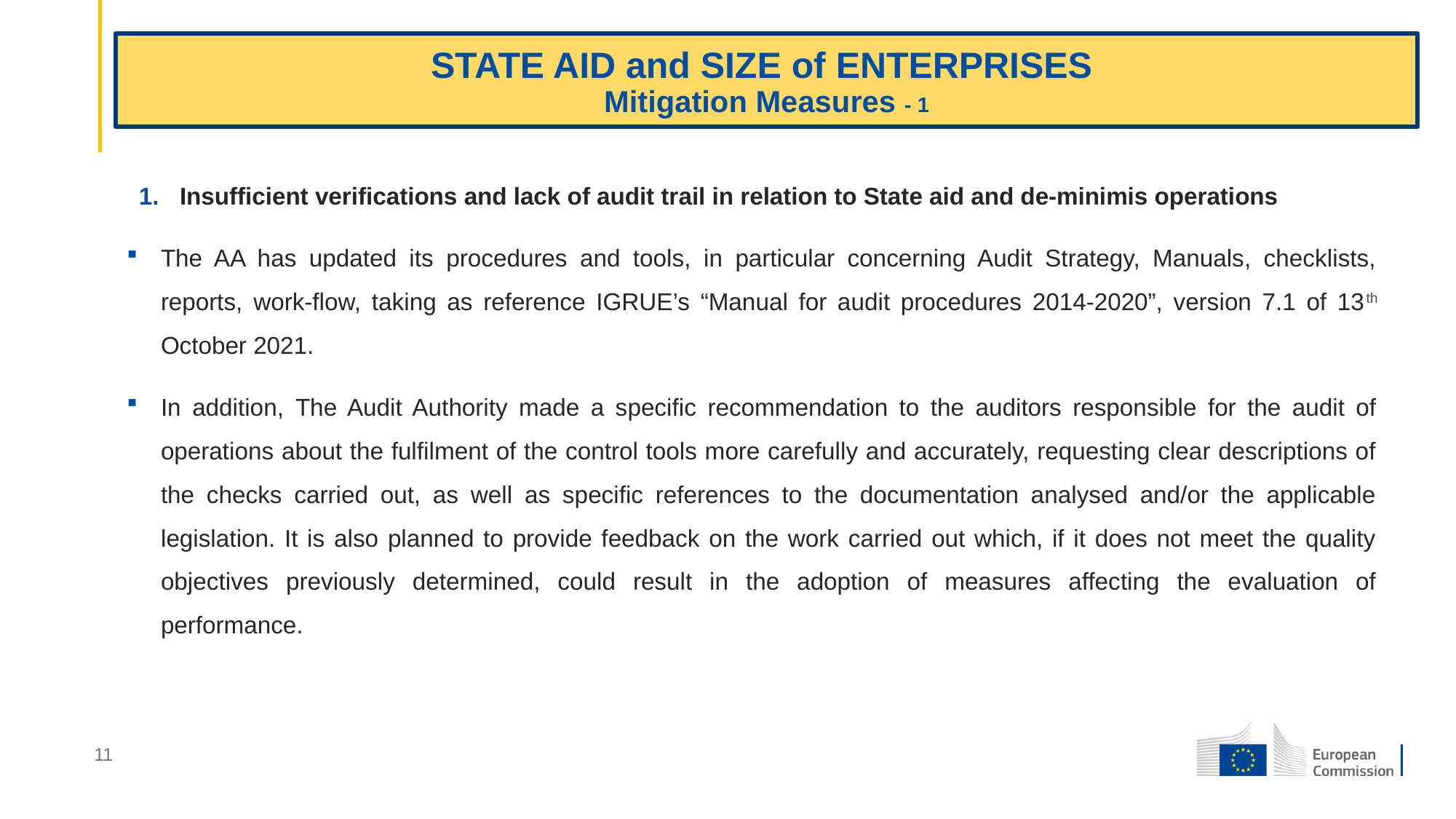

# STATE AID and SIZE of ENTERPRISES Mitigation Measures - 1
Insufficient verifications and lack of audit trail in relation to State aid and de-minimis operations
The AA has updated its procedures and tools, in particular concerning Audit Strategy, Manuals, checklists, reports, work-flow, taking as reference IGRUE’s “Manual for audit procedures 2014-2020”, version 7.1 of 13th October 2021.
In addition, The Audit Authority made a specific recommendation to the auditors responsible for the audit of operations about the fulfilment of the control tools more carefully and accurately, requesting clear descriptions of the checks carried out, as well as specific references to the documentation analysed and/or the applicable legislation. It is also planned to provide feedback on the work carried out which, if it does not meet the quality objectives previously determined, could result in the adoption of measures affecting the evaluation of performance.

11